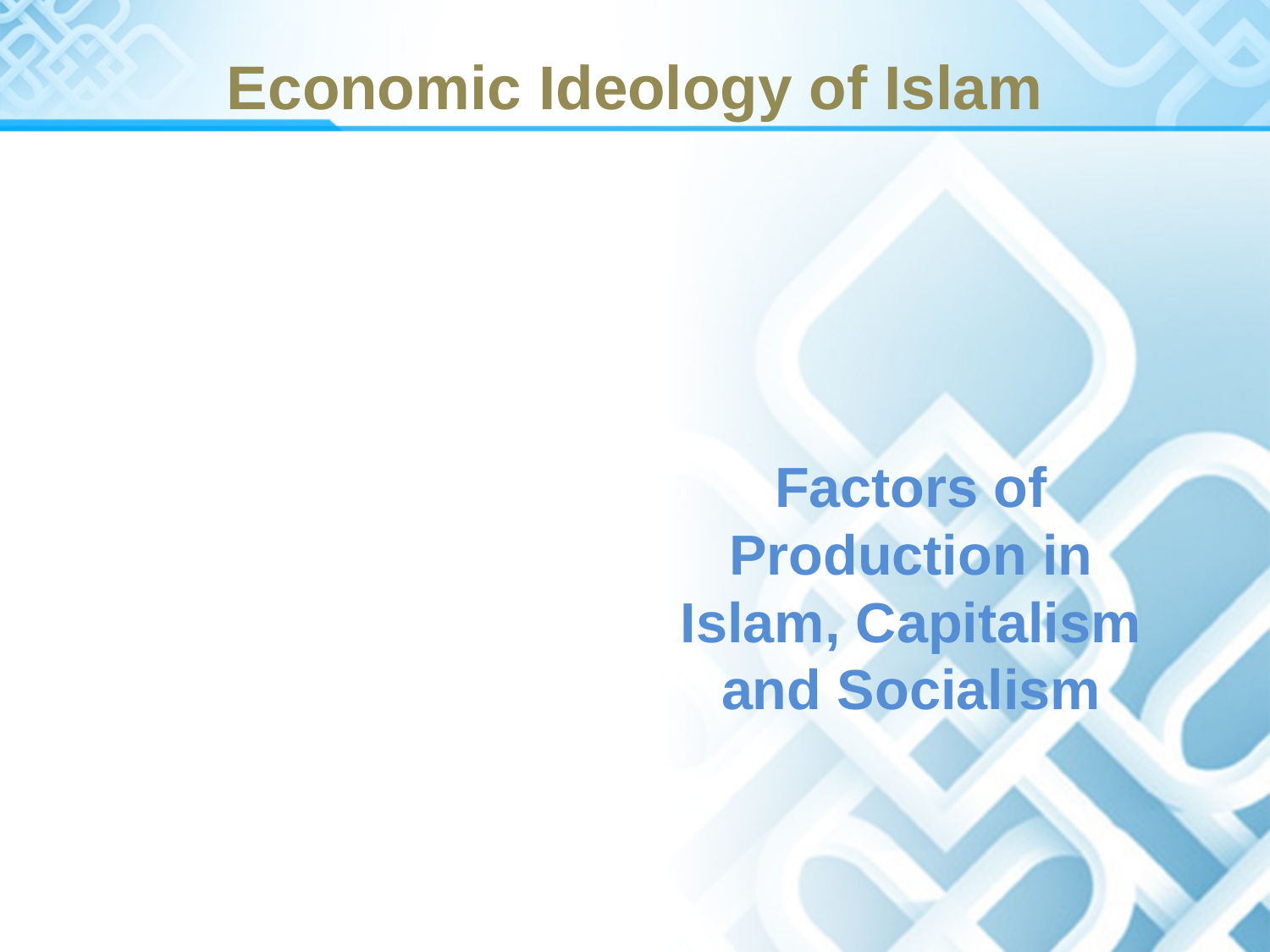

# Economic Ideology of Islam
Factors of Production in Islam, Capitalism and Socialism